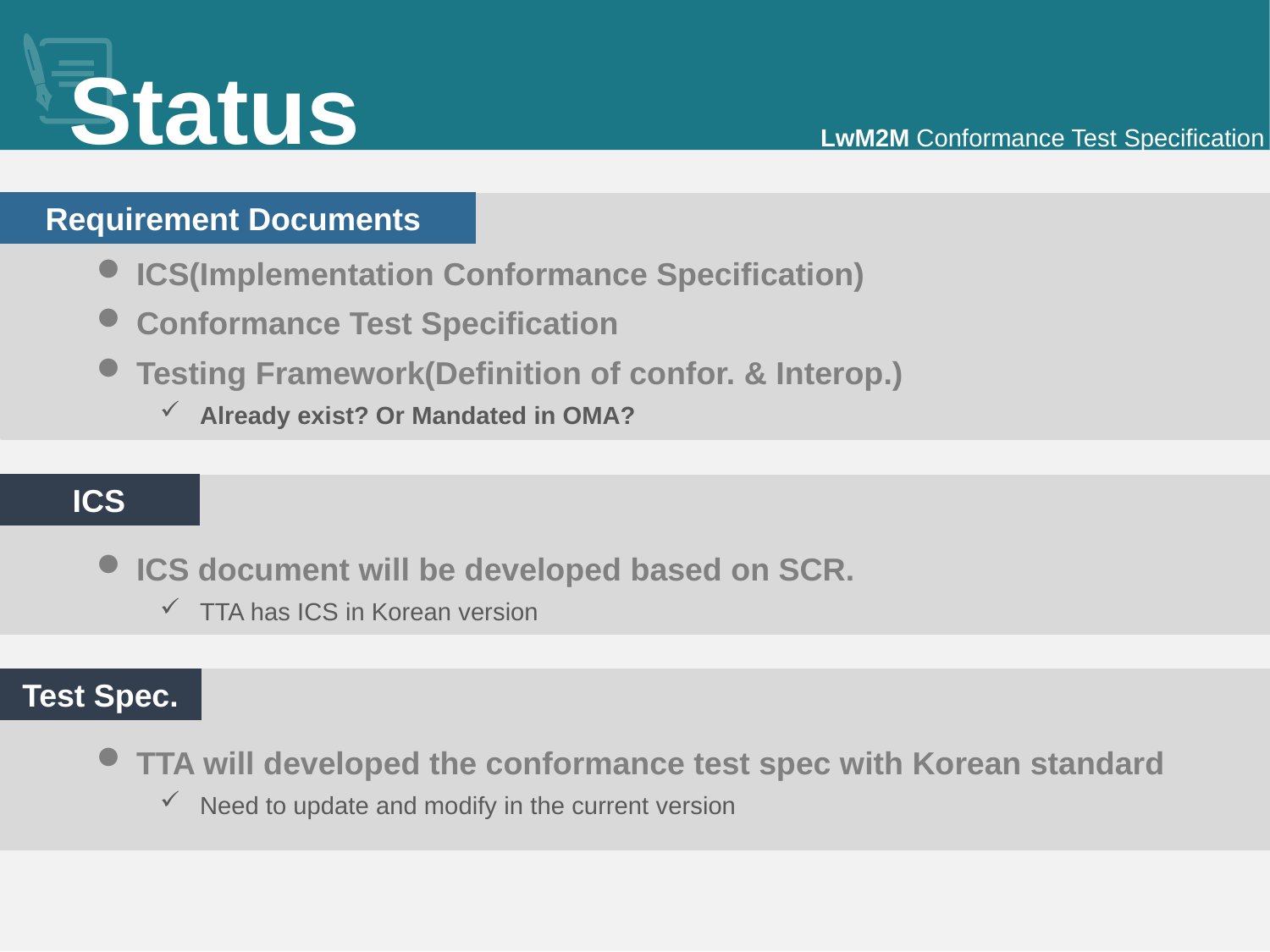

Status
#
LwM2M Conformance Test Specification

Requirement Documents

ICS(Implementation Conformance Specification)
Conformance Test Specification
Testing Framework(Definition of confor. & Interop.)
Already exist? Or Mandated in OMA?
ICS

ICS document will be developed based on SCR.
TTA has ICS in Korean version

Test Spec.

TTA will developed the conformance test spec with Korean standard
Need to update and modify in the current version

4